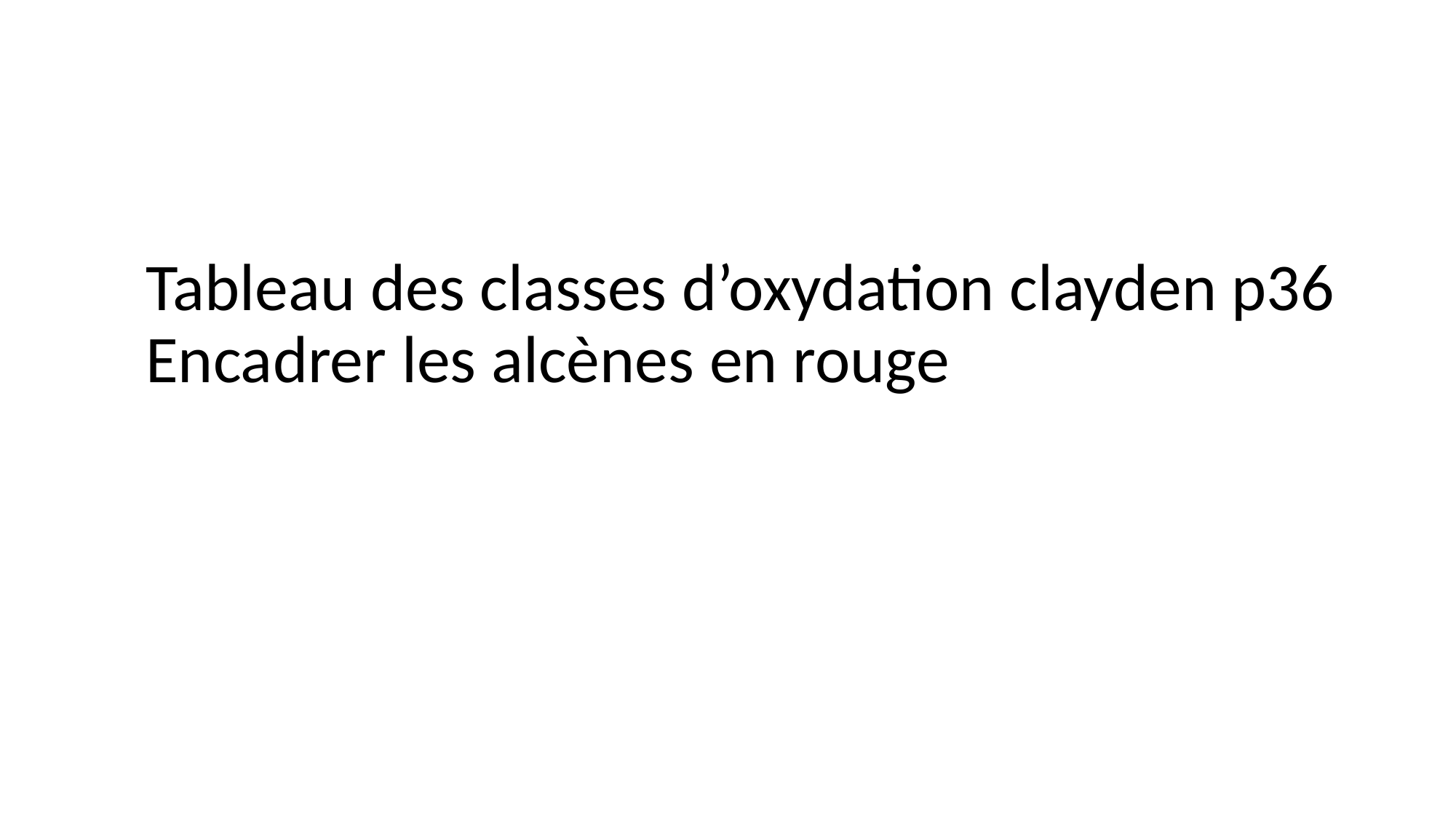

Tableau des classes d’oxydation clayden p36
Encadrer les alcènes en rouge